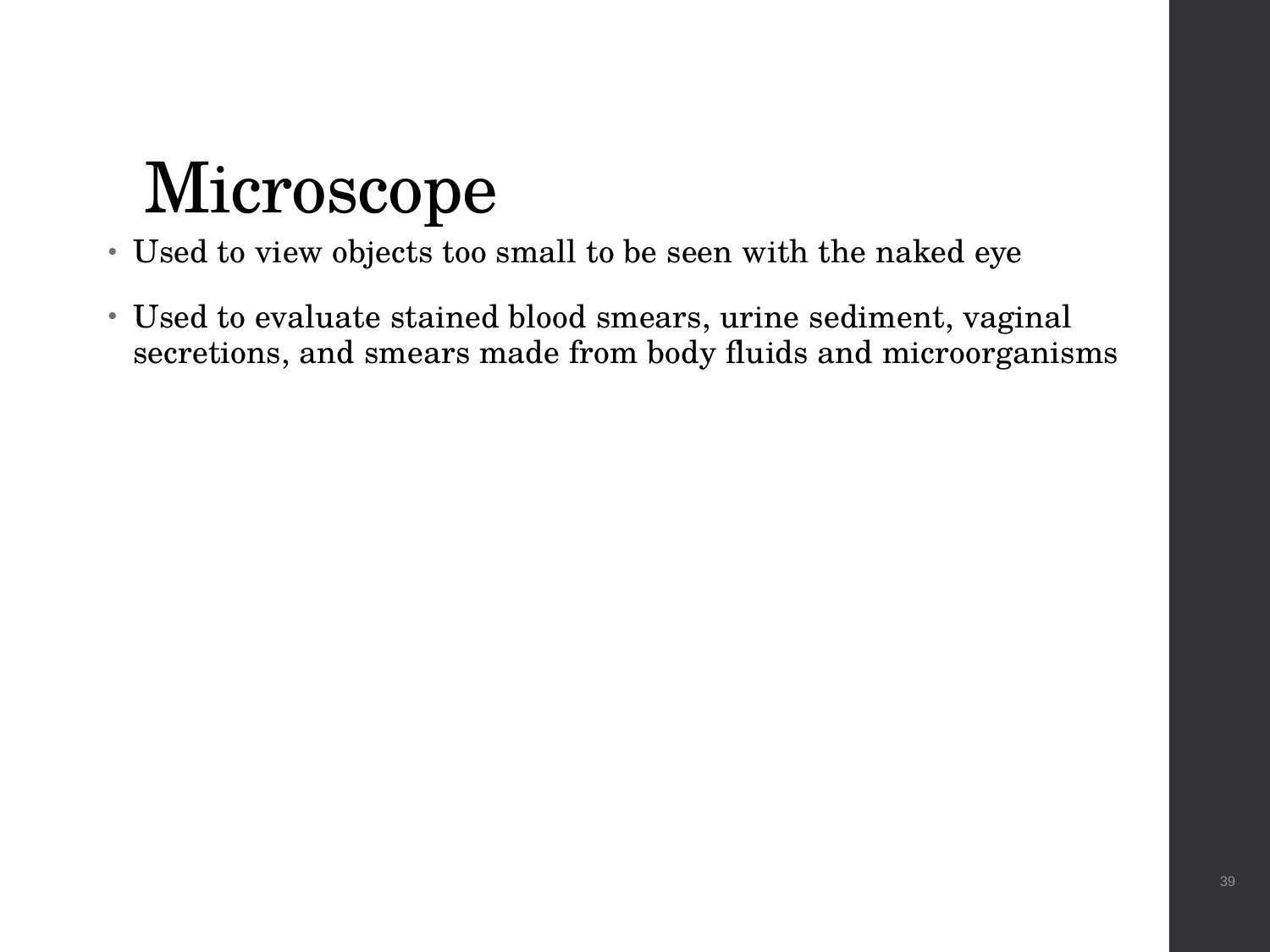

# Microscope
Used to view objects too small to be seen with the naked eye
Used to evaluate stained blood smears, urine sediment, vaginal secretions, and smears made from body fluids and microorganisms
 39